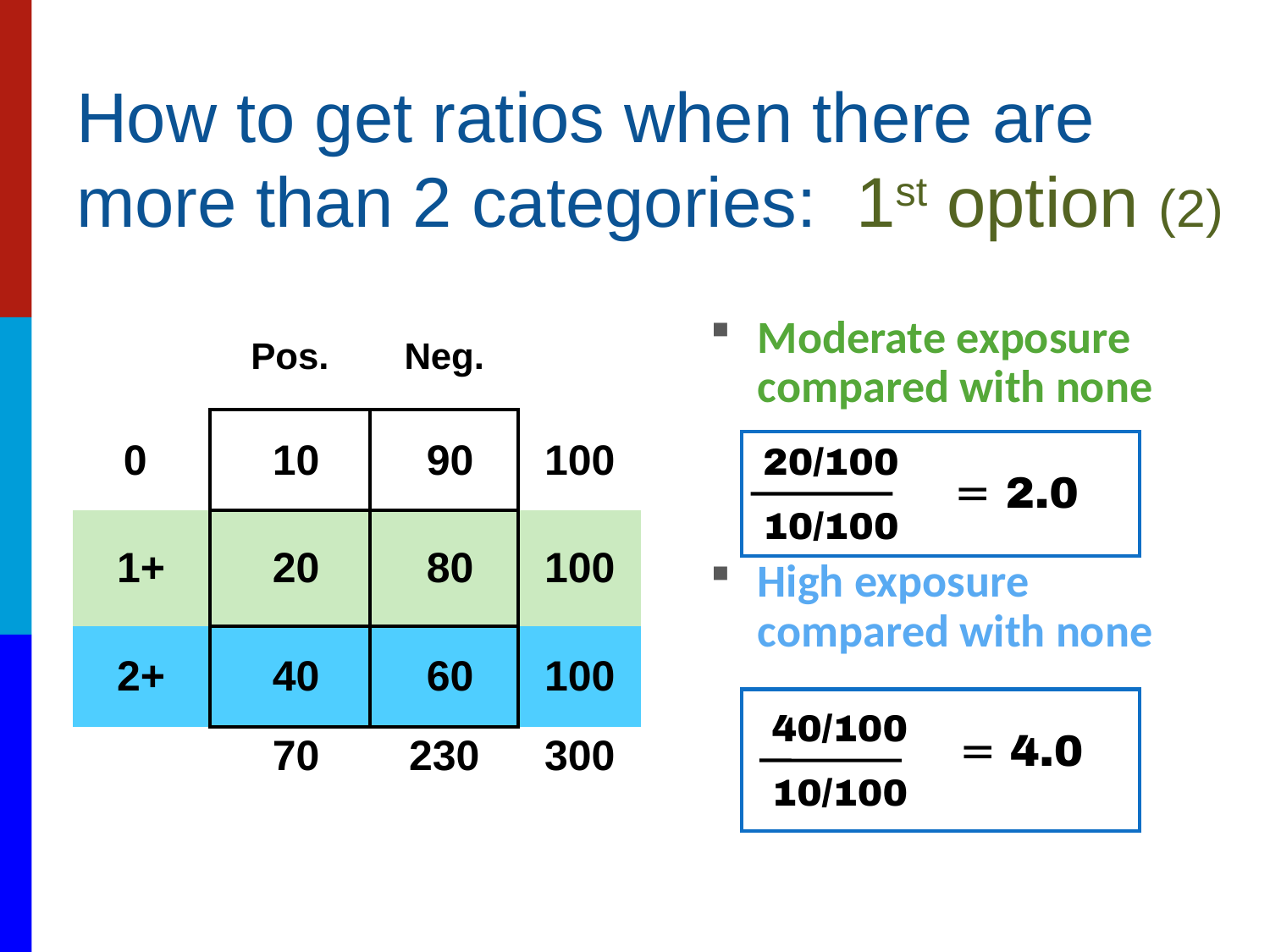

How to get ratios when there are more than 2 categories:  1st option (2)
Moderate exposure compared with none

High exposure compared with none

|  | Pos. | Neg. |  |
| --- | --- | --- | --- |
| 0 | 10 | 90 | 100 |
| 1+ | 20 | 80 | 100 |
| 2+ | 40 | 60 | 100 |
|  | 70 | 230 | 300 |

20/100
10/100
= 2.0

40/100
10/100
= 4.0